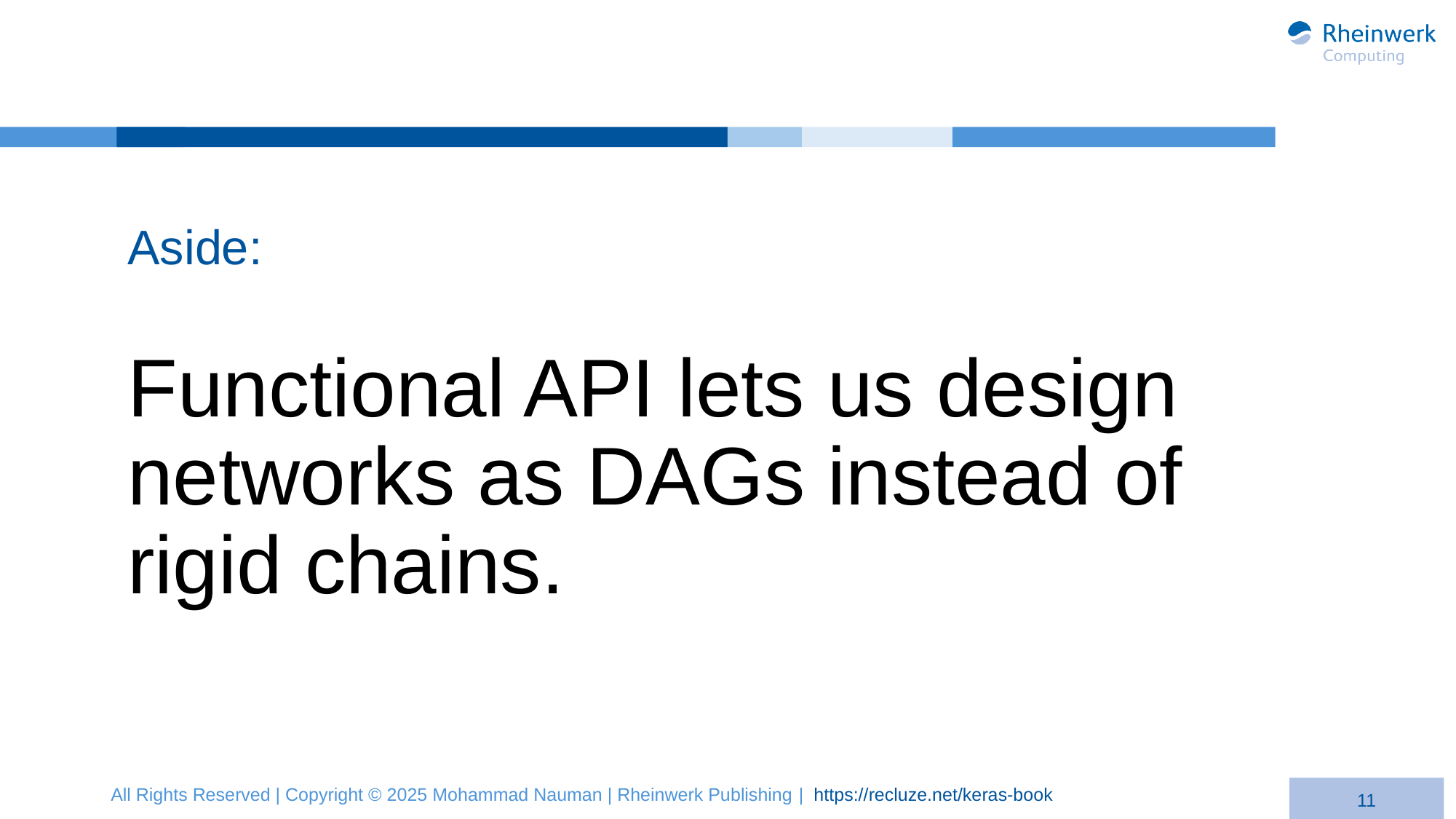

Aside:
# Functional API lets us design networks as DAGs instead of rigid chains.